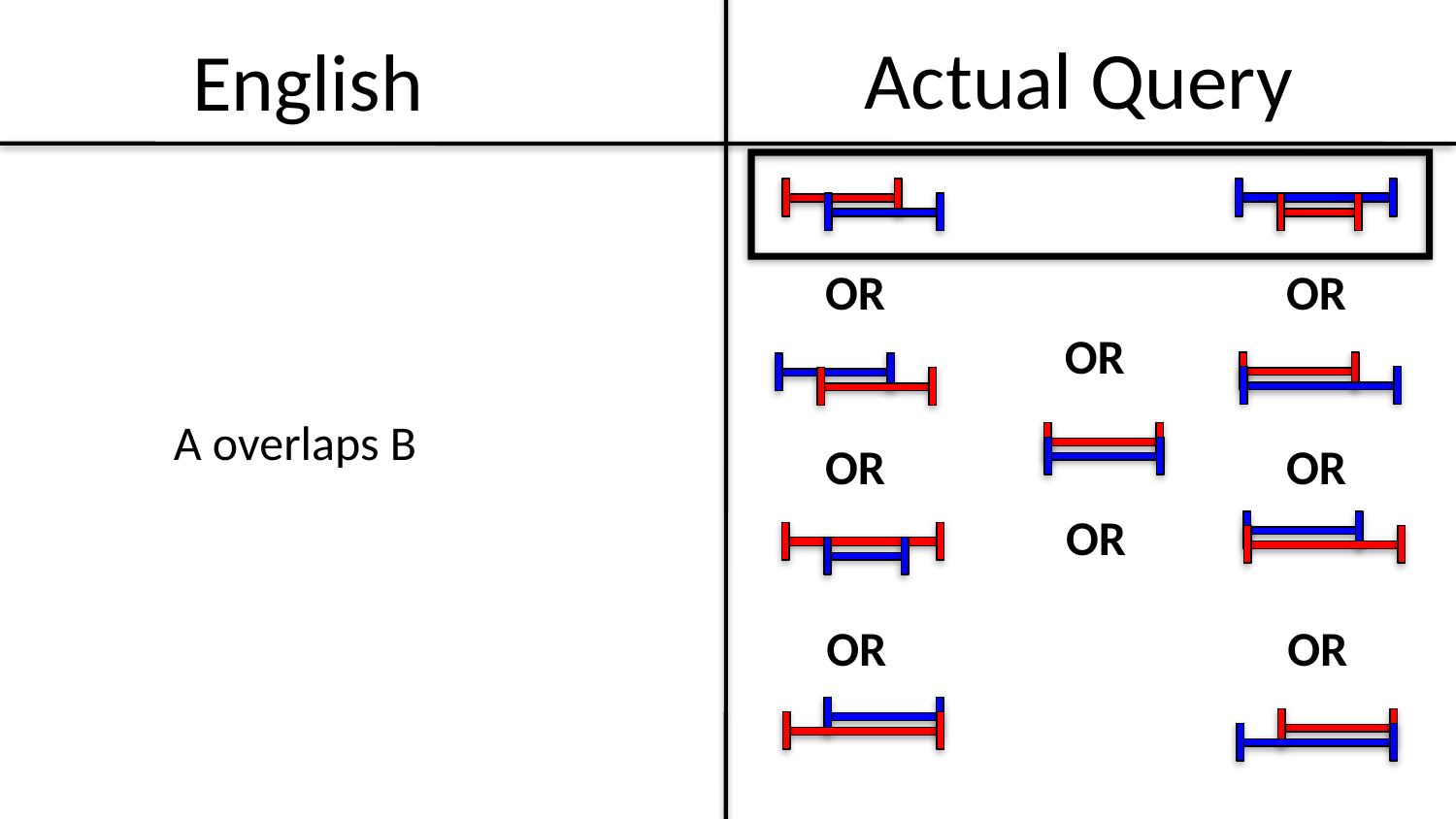

Actual Query
English

OR
OR
OR

OR
OR
OR

OR
OR

A overlaps B